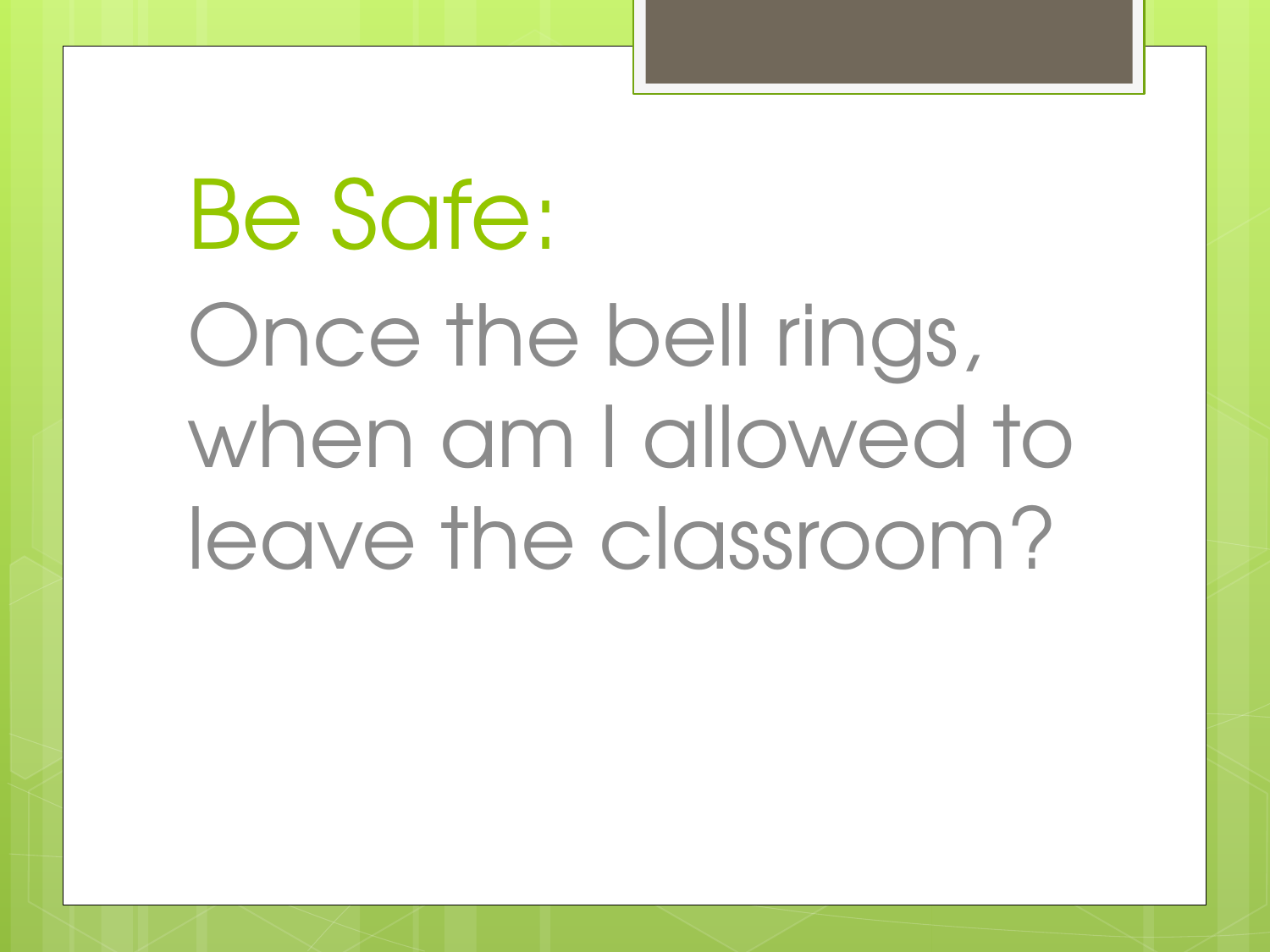

# Be Safe:
Once the bell rings, when am I allowed to leave the classroom?